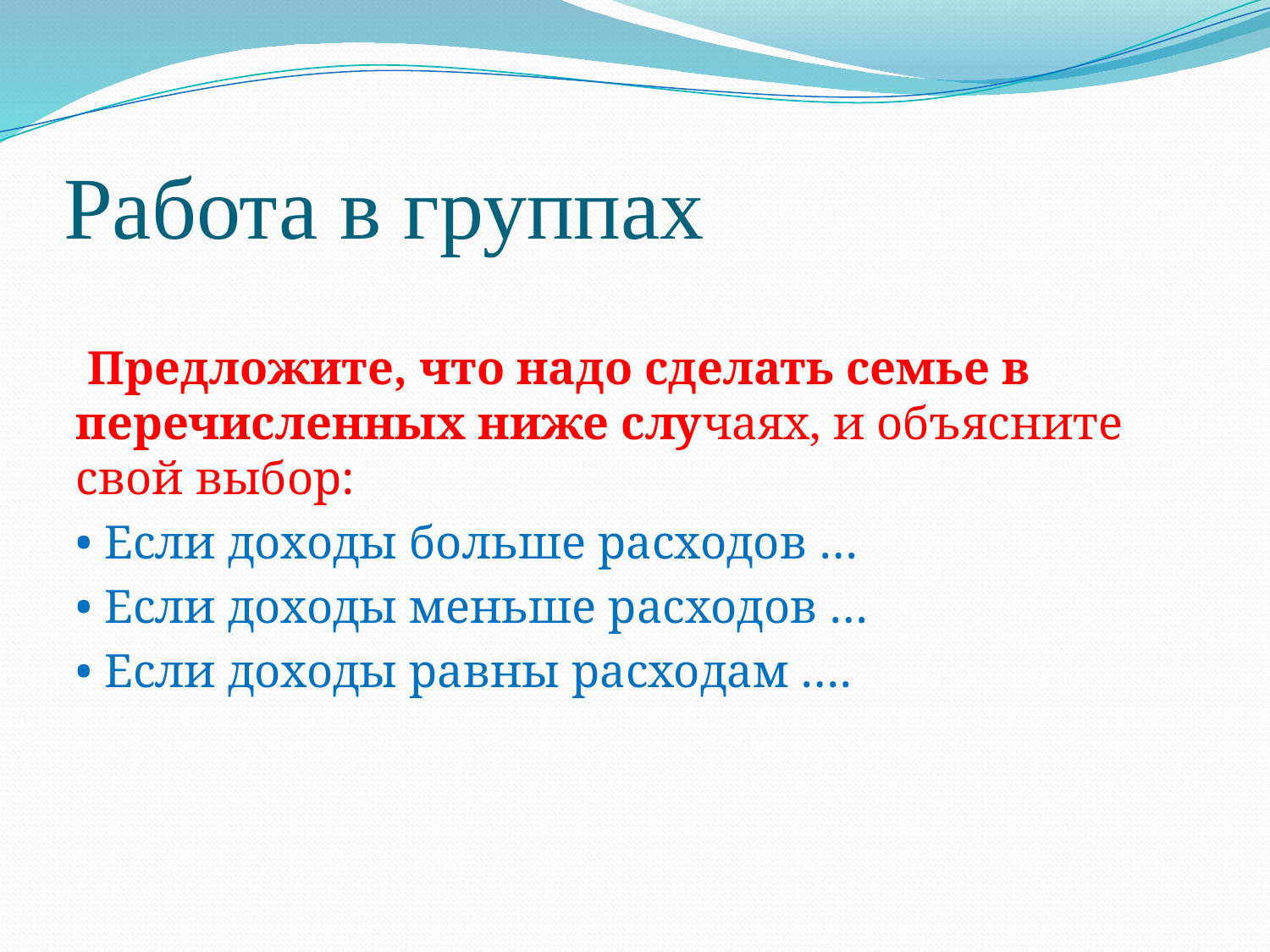

# Работа в группах

 Предложите, что надо сделать семье в перечисленных ниже случаях, и объясните свой выбор:
• Если доходы больше расходов …
• Если доходы меньше расходов …
• Если доходы равны расходам ….